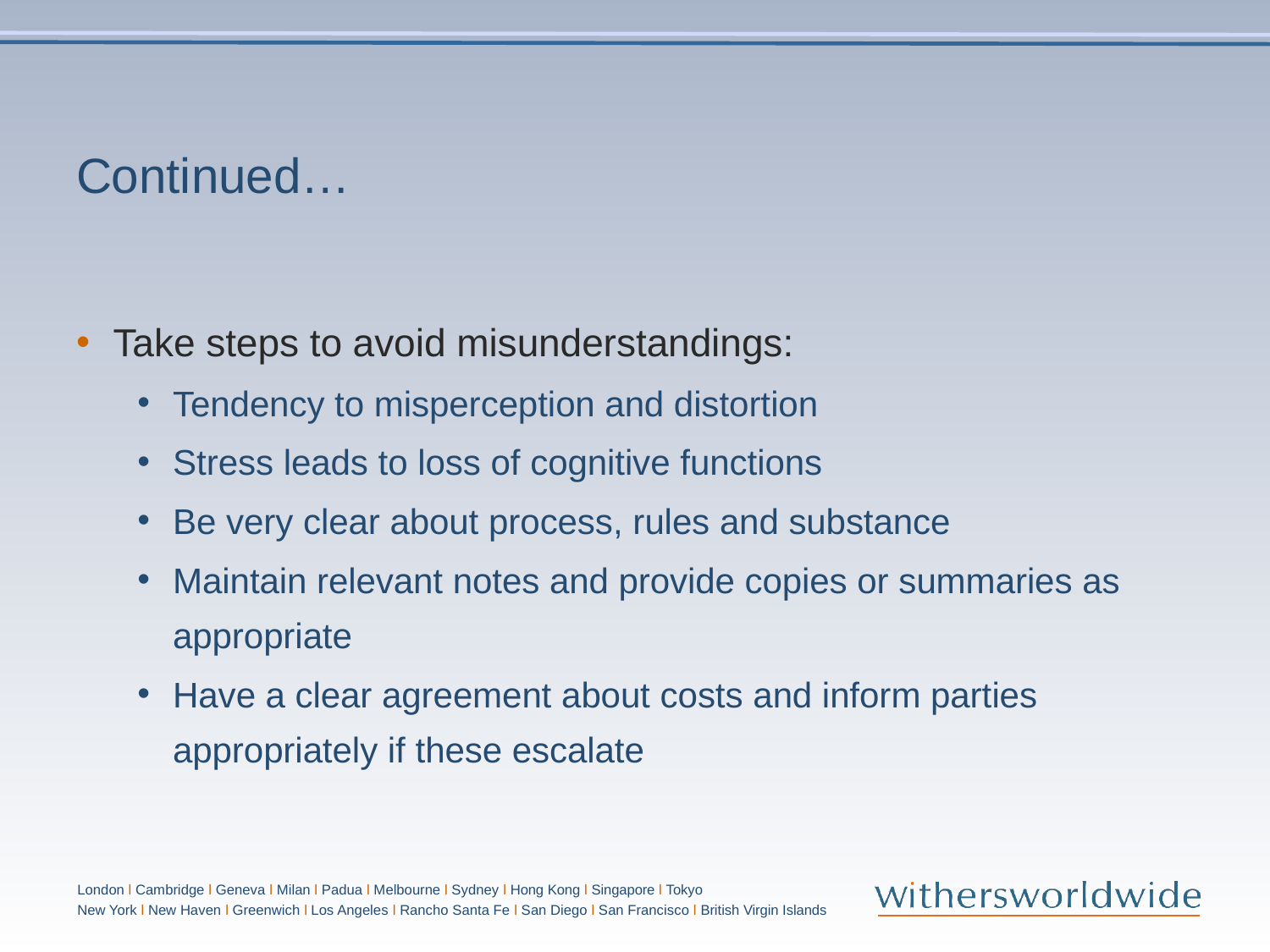

# Continued…
Take steps to avoid misunderstandings:
Tendency to misperception and distortion
Stress leads to loss of cognitive functions
Be very clear about process, rules and substance
Maintain relevant notes and provide copies or summaries as appropriate
Have a clear agreement about costs and inform parties appropriately if these escalate